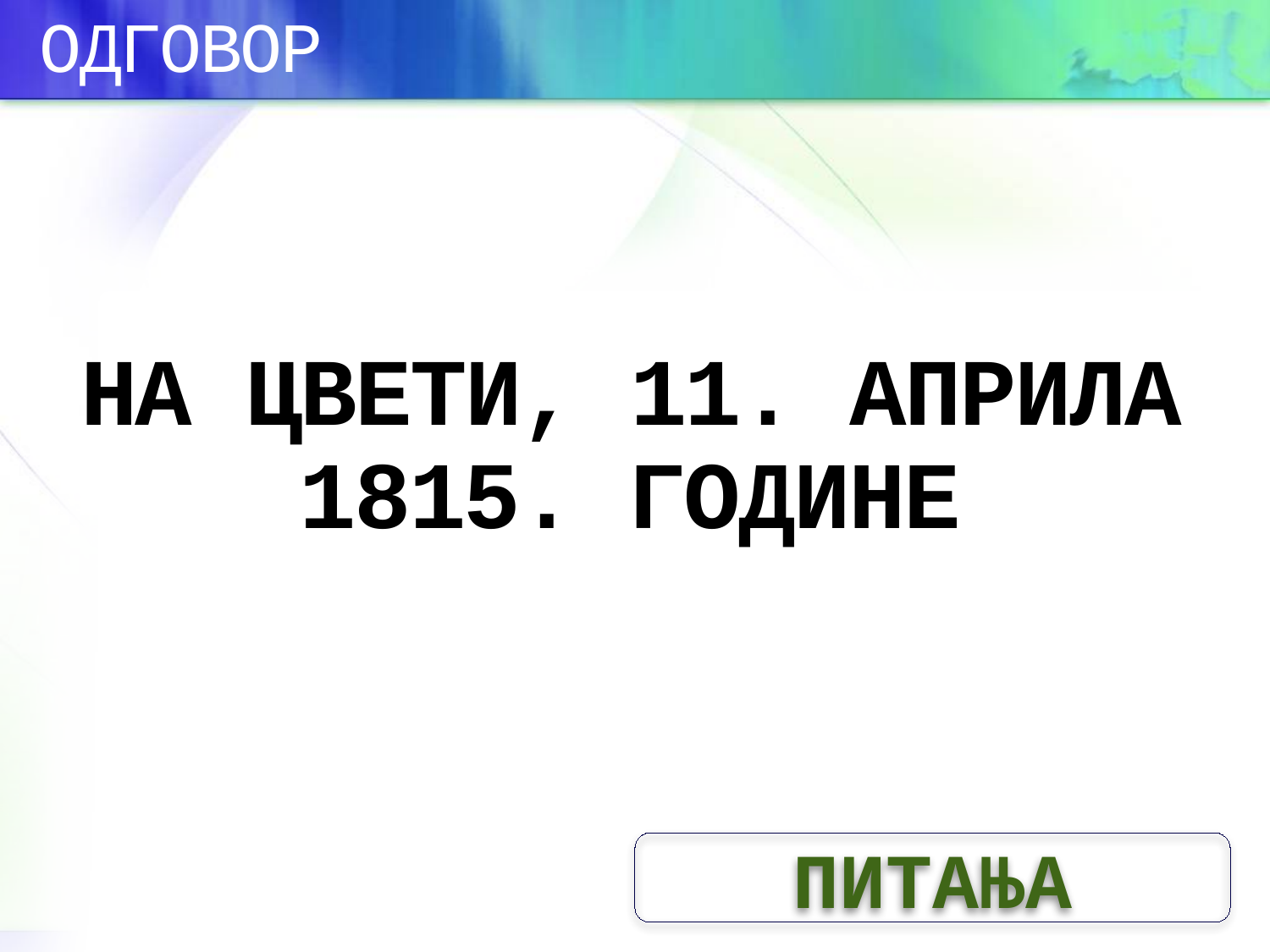

ОДГОВОР
# НА ЦВЕТИ, 11. АПРИЛА 1815. ГОДИНЕ
ПИТАЊА